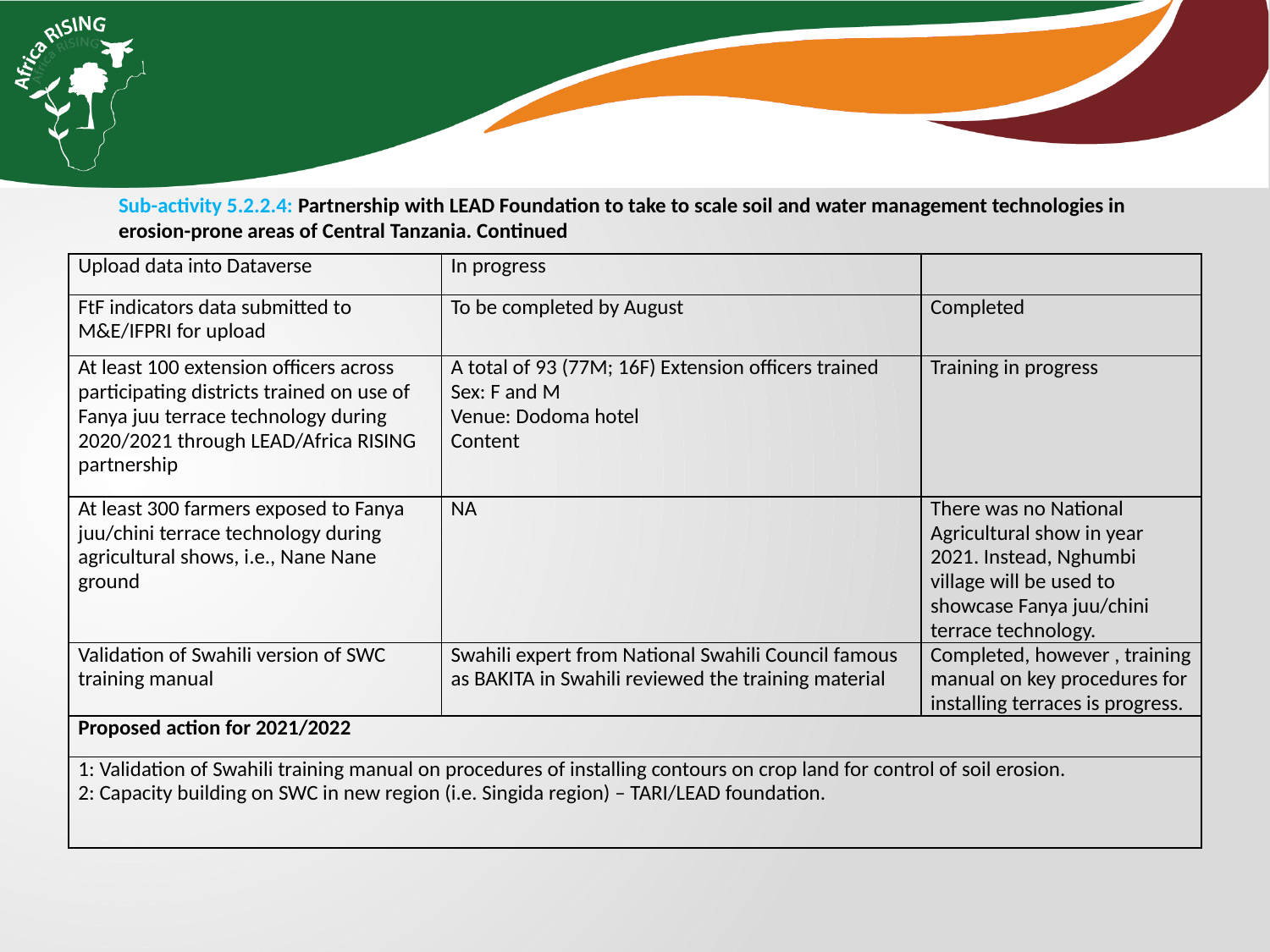

Sub-activity 5.2.2.4: Partnership with LEAD Foundation to take to scale soil and water management technologies in erosion-prone areas of Central Tanzania. Continued

| Upload data into Dataverse | In progress |  |
| --- | --- | --- |
| FtF indicators data submitted to M&E/IFPRI for upload | To be completed by August | Completed |
| At least 100 extension officers across participating districts trained on use of Fanya juu terrace technology during 2020/2021 through LEAD/Africa RISING partnership | A total of 93 (77M; 16F) Extension officers trained Sex: F and M Venue: Dodoma hotel Content | Training in progress |
| At least 300 farmers exposed to Fanya juu/chini terrace technology during agricultural shows, i.e., Nane Nane ground | NA | There was no National Agricultural show in year 2021. Instead, Nghumbi village will be used to showcase Fanya juu/chini terrace technology. |
| Validation of Swahili version of SWC training manual | Swahili expert from National Swahili Council famous as BAKITA in Swahili reviewed the training material | Completed, however , training manual on key procedures for installing terraces is progress. |
| Proposed action for 2021/2022 |  |  |
| 1: Validation of Swahili training manual on procedures of installing contours on crop land for control of soil erosion. 2: Capacity building on SWC in new region (i.e. Singida region) – TARI/LEAD foundation. |  |  |